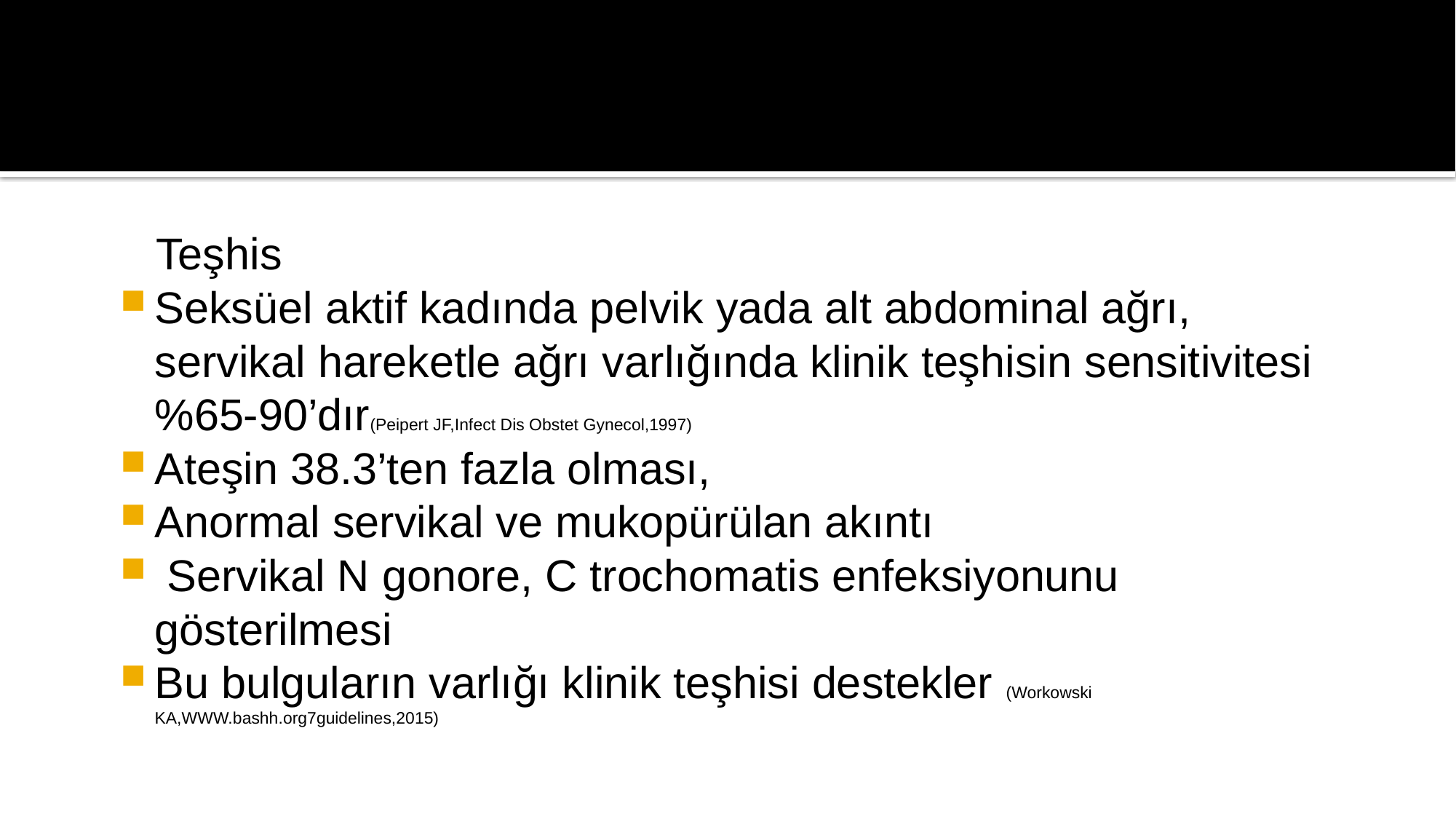

Teşhis
Seksüel aktif kadında pelvik yada alt abdominal ağrı, servikal hareketle ağrı varlığında klinik teşhisin sensitivitesi %65-90’dır(Peipert JF,Infect Dis Obstet Gynecol,1997)
Ateşin 38.3’ten fazla olması,
Anormal servikal ve mukopürülan akıntı
 Servikal N gonore, C trochomatis enfeksiyonunu  gösterilmesi
Bu bulguların varlığı klinik teşhisi destekler (Workowski KA,WWW.bashh.org7guidelines,2015)